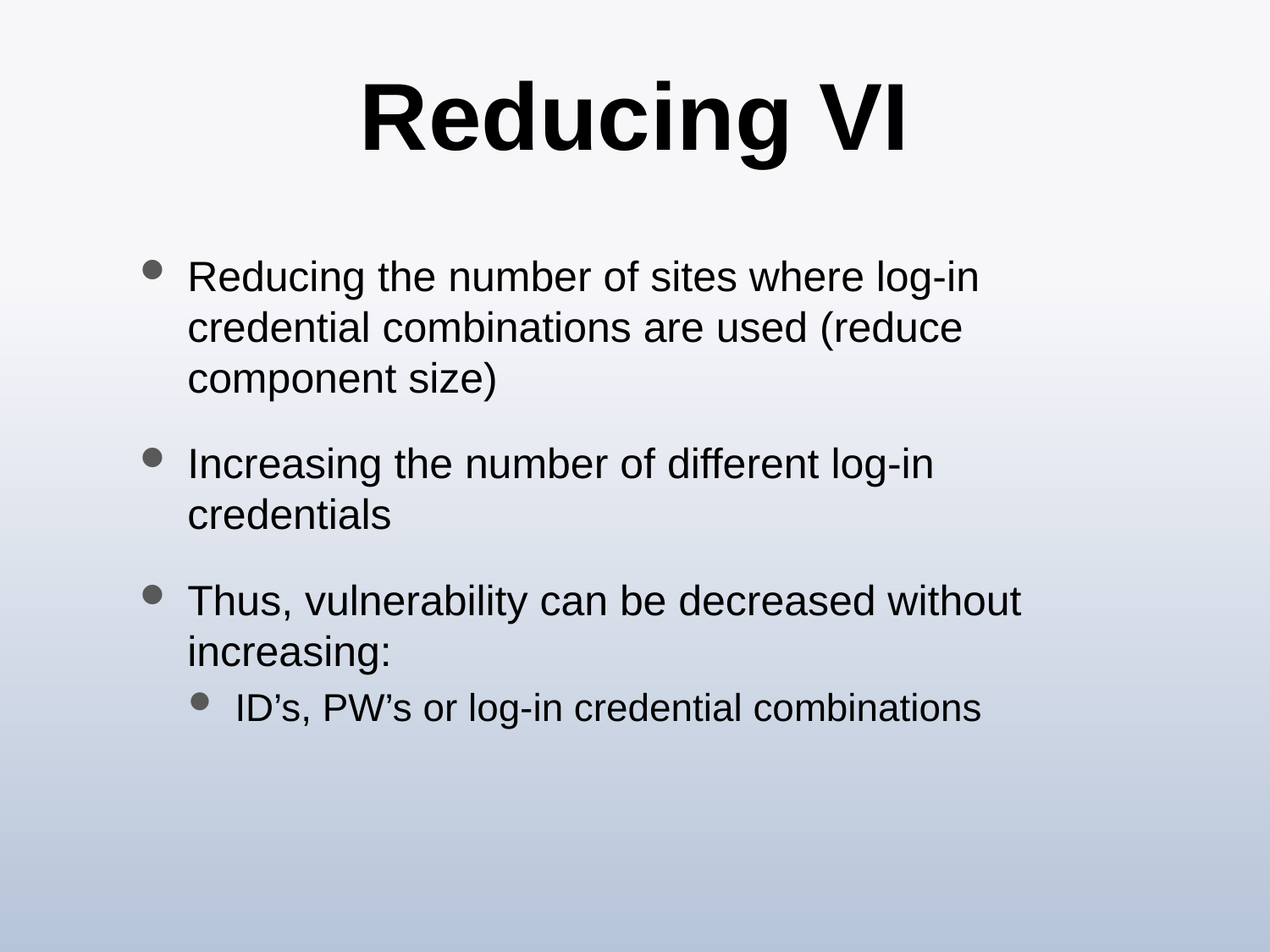

# Reducing VI
Reducing the number of sites where log-in credential combinations are used (reduce component size)
Increasing the number of different log-in credentials
Thus, vulnerability can be decreased without increasing:
ID’s, PW’s or log-in credential combinations